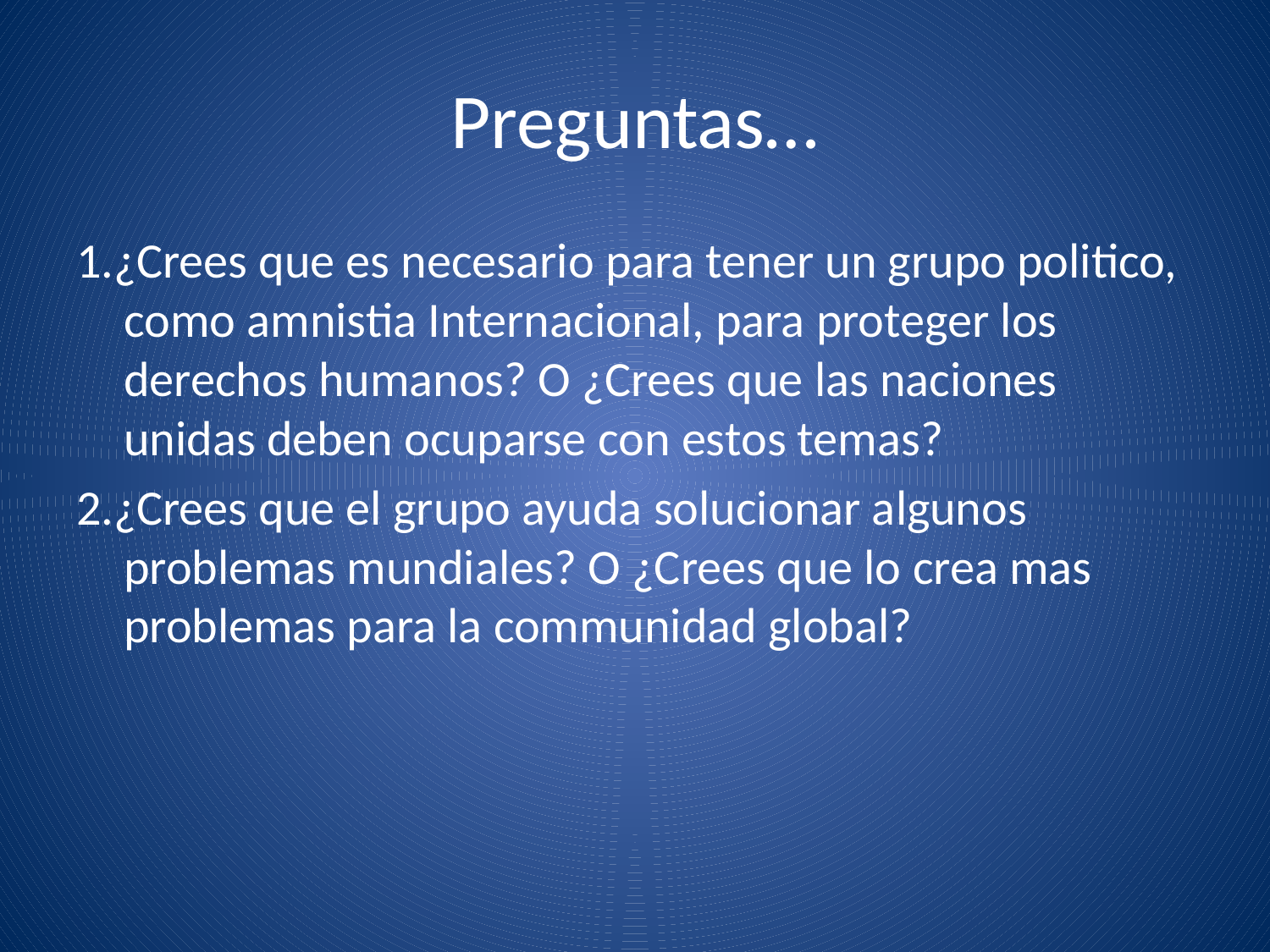

# Preguntas…
1.¿Crees que es necesario para tener un grupo politico, como amnistia Internacional, para proteger los derechos humanos? O ¿Crees que las naciones unidas deben ocuparse con estos temas?
2.¿Crees que el grupo ayuda solucionar algunos problemas mundiales? O ¿Crees que lo crea mas problemas para la communidad global?